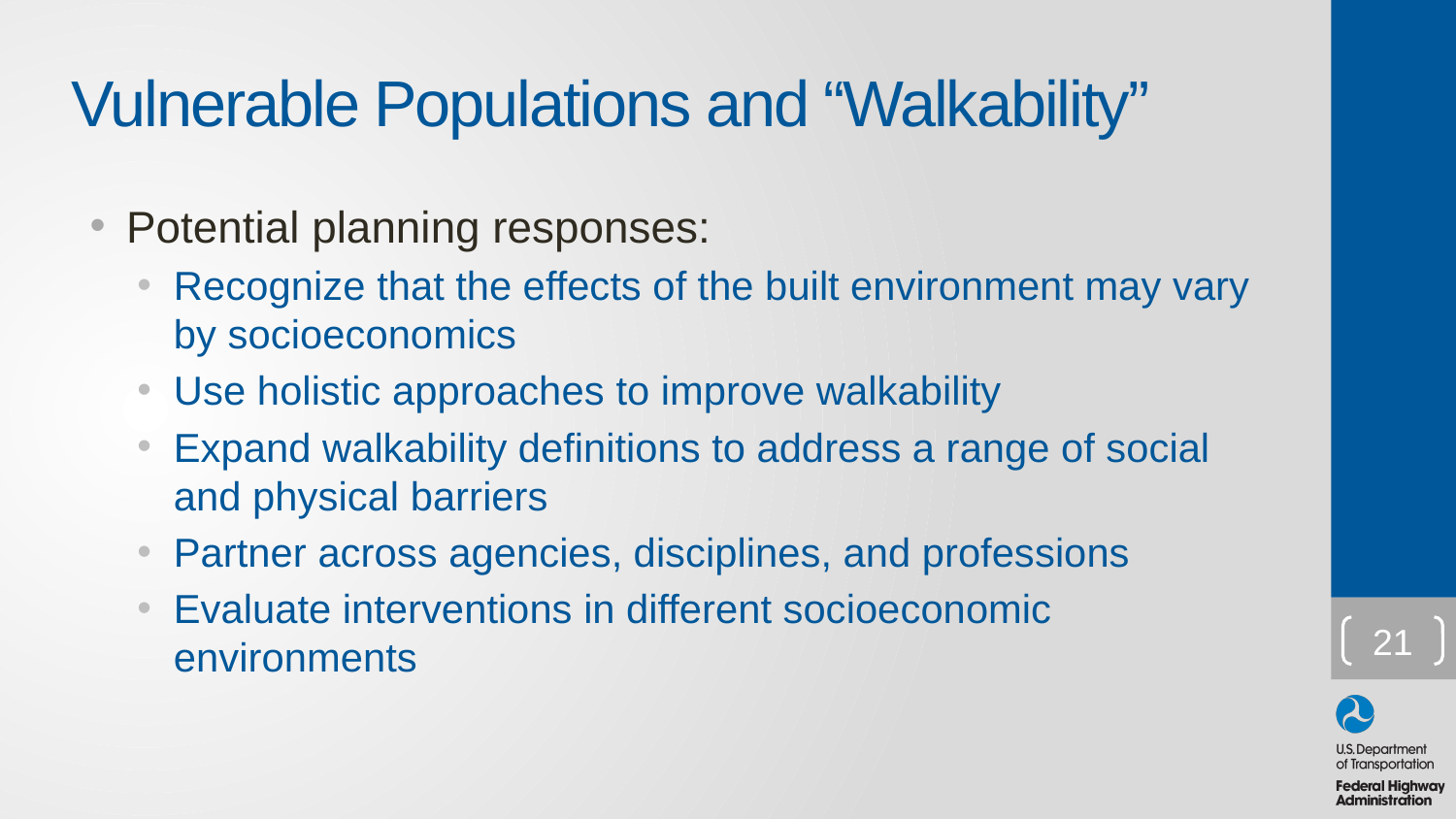

# Vulnerable Populations and “Walkability”
Potential planning responses:
Recognize that the effects of the built environment may vary by socioeconomics
Use holistic approaches to improve walkability
Expand walkability definitions to address a range of social and physical barriers
Partner across agencies, disciplines, and professions
Evaluate interventions in different socioeconomic environments
21